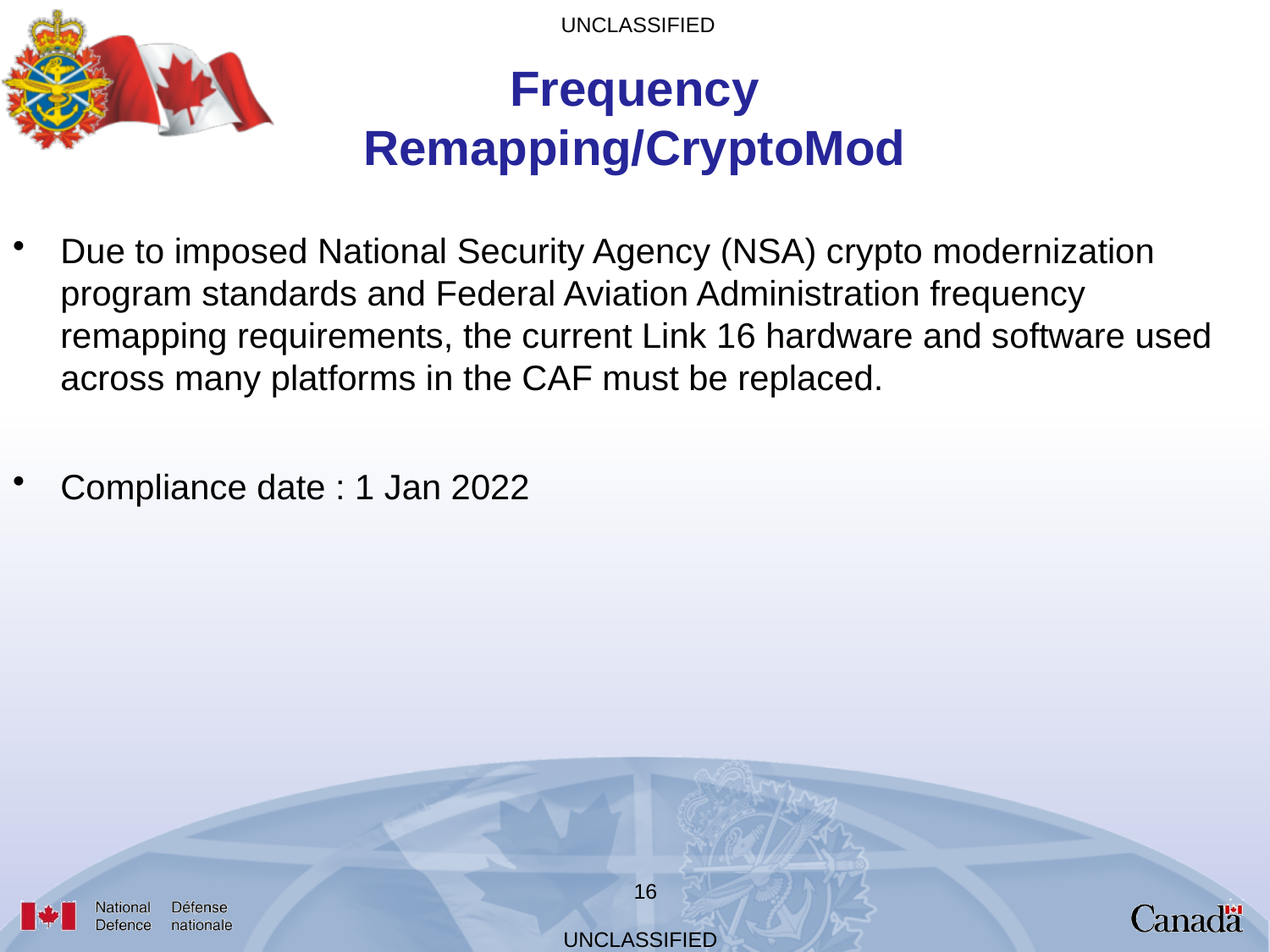

# Frequency Remapping/CryptoMod
Due to imposed National Security Agency (NSA) crypto modernization program standards and Federal Aviation Administration frequency remapping requirements, the current Link 16 hardware and software used across many platforms in the CAF must be replaced.

Compliance date : 1 Jan 2022